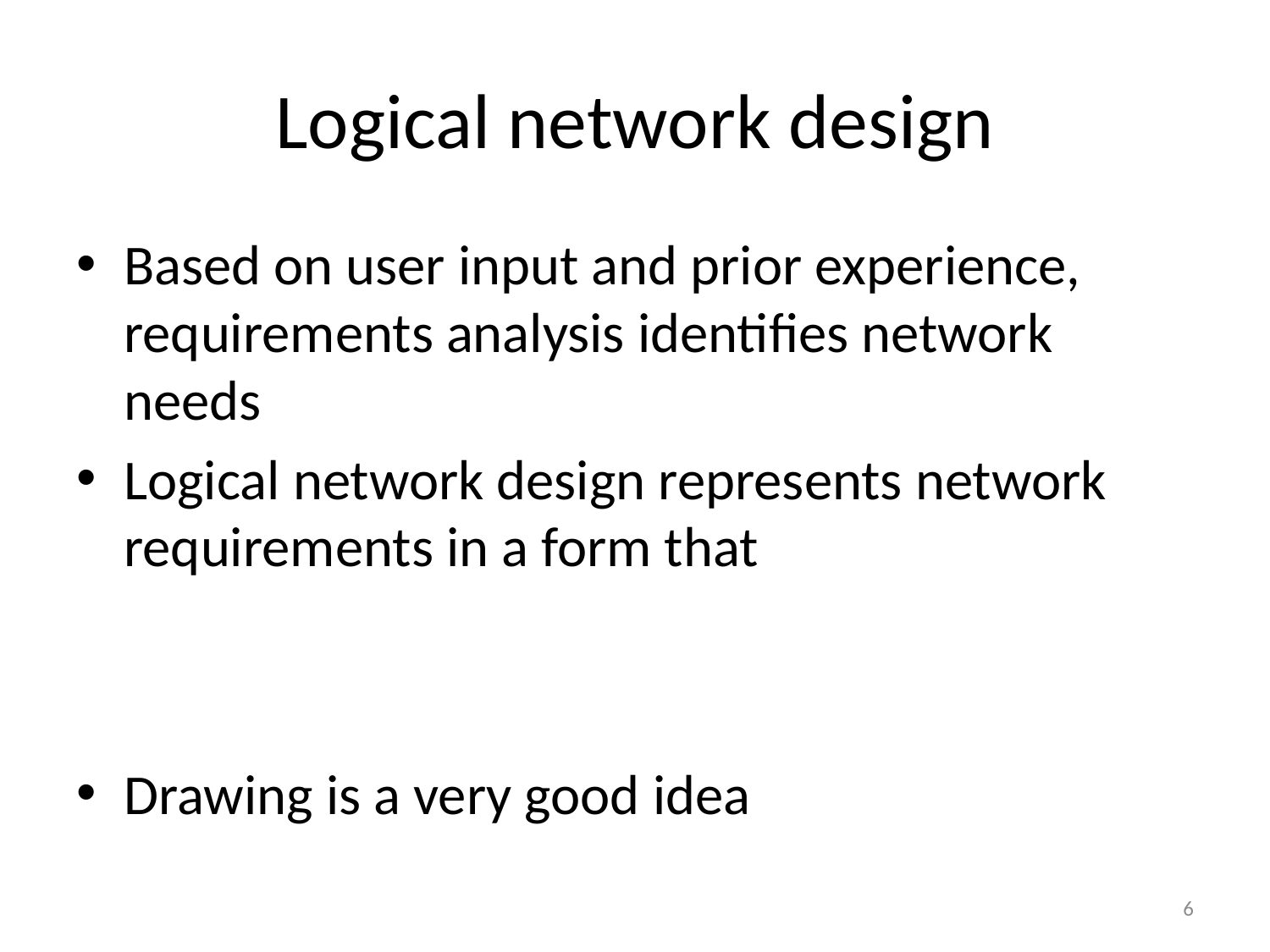

# Logical network design
Based on user input and prior experience, requirements analysis identifies network needs
Logical network design represents network requirements in a form that

Drawing is a very good idea

6